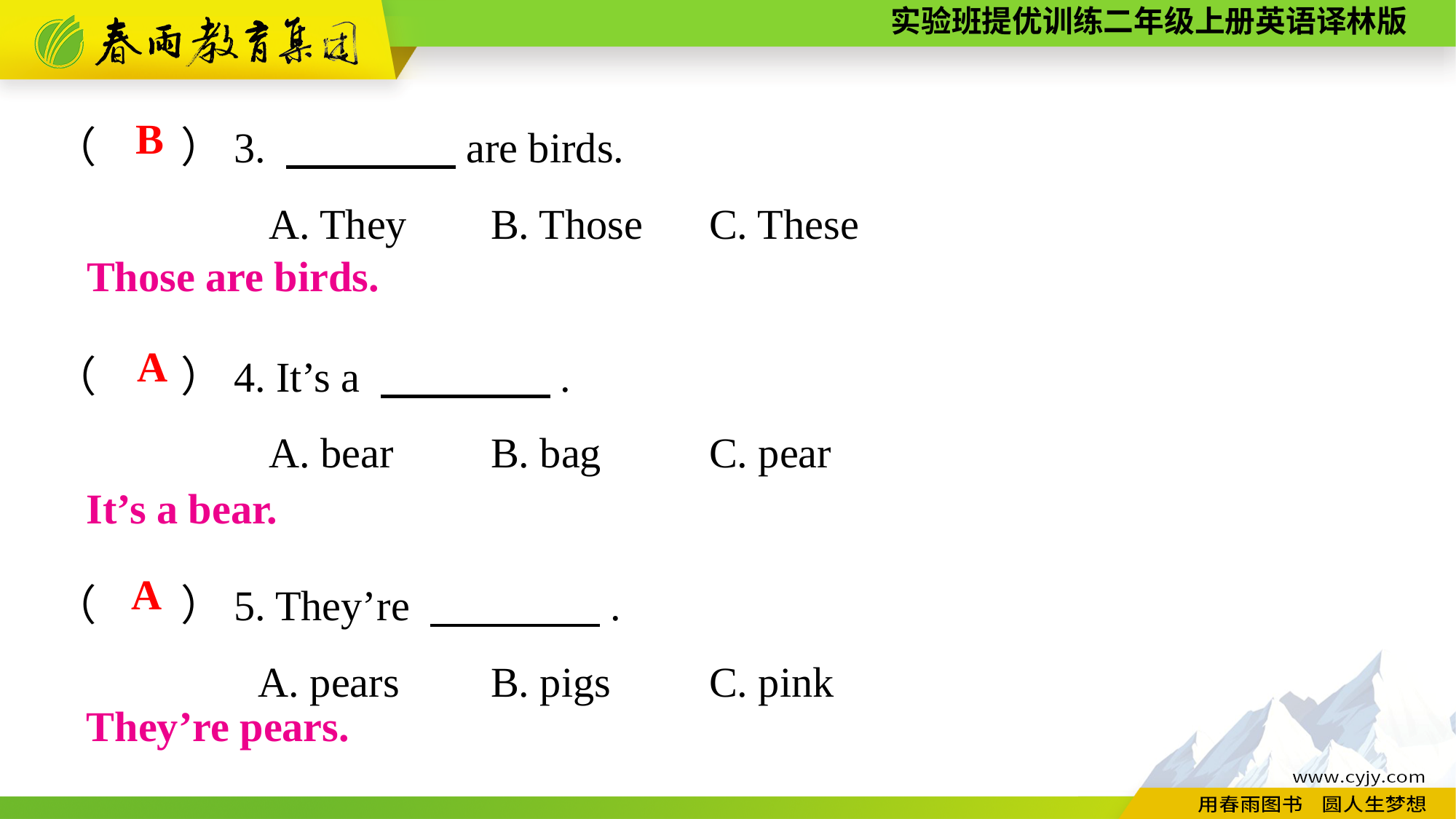

（　　）3. 　　　　are birds.
A. They	B. Those	C. These

（　　）4. It’s a 　　　　.
A. bear	B. bag	C. pear

（　　）5. They’re 　　　　.
A. pears	B. pigs	C. pink
B
Those are birds.
A
It’s a bear.
A
They’re pears.